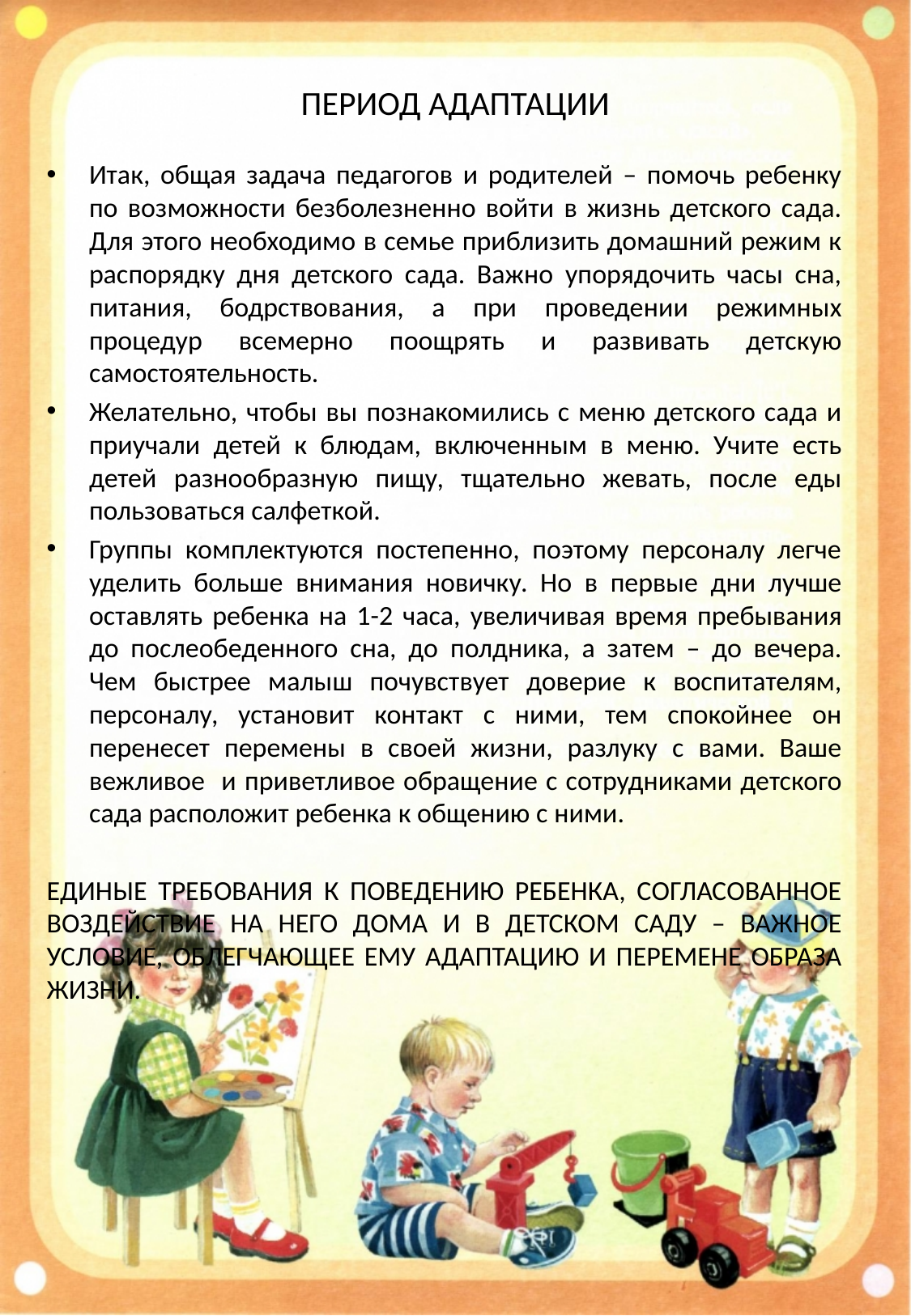

# ПЕРИОД АДАПТАЦИИ
Итак, общая задача педагогов и родителей – помочь ребенку по возможности безболезненно войти в жизнь детского сада. Для этого необходимо в семье приблизить домашний режим к распорядку дня детского сада. Важно упорядочить часы сна, питания, бодрствования, а при проведении режимных процедур всемерно поощрять и развивать детскую самостоятельность.
Желательно, чтобы вы познакомились с меню детского сада и приучали детей к блюдам, включенным в меню. Учите есть детей разнообразную пищу, тщательно жевать, после еды пользоваться салфеткой.
Группы комплектуются постепенно, поэтому персоналу легче уделить больше внимания новичку. Но в первые дни лучше оставлять ребенка на 1-2 часа, увеличивая время пребывания до послеобеденного сна, до полдника, а затем – до вечера. Чем быстрее малыш почувствует доверие к воспитателям, персоналу, установит контакт с ними, тем спокойнее он перенесет перемены в своей жизни, разлуку с вами. Ваше вежливое  и приветливое обращение с сотрудниками детского сада расположит ребенка к общению с ними.

ЕДИНЫЕ ТРЕБОВАНИЯ К ПОВЕДЕНИЮ РЕБЕНКА, СОГЛАСОВАННОЕ ВОЗДЕЙСТВИЕ НА НЕГО ДОМА И В ДЕТСКОМ САДУ – ВАЖНОЕ УСЛОВИЕ, ОБЛЕГЧАЮЩЕЕ ЕМУ АДАПТАЦИЮ И ПЕРЕМЕНЕ ОБРАЗА ЖИЗНИ.